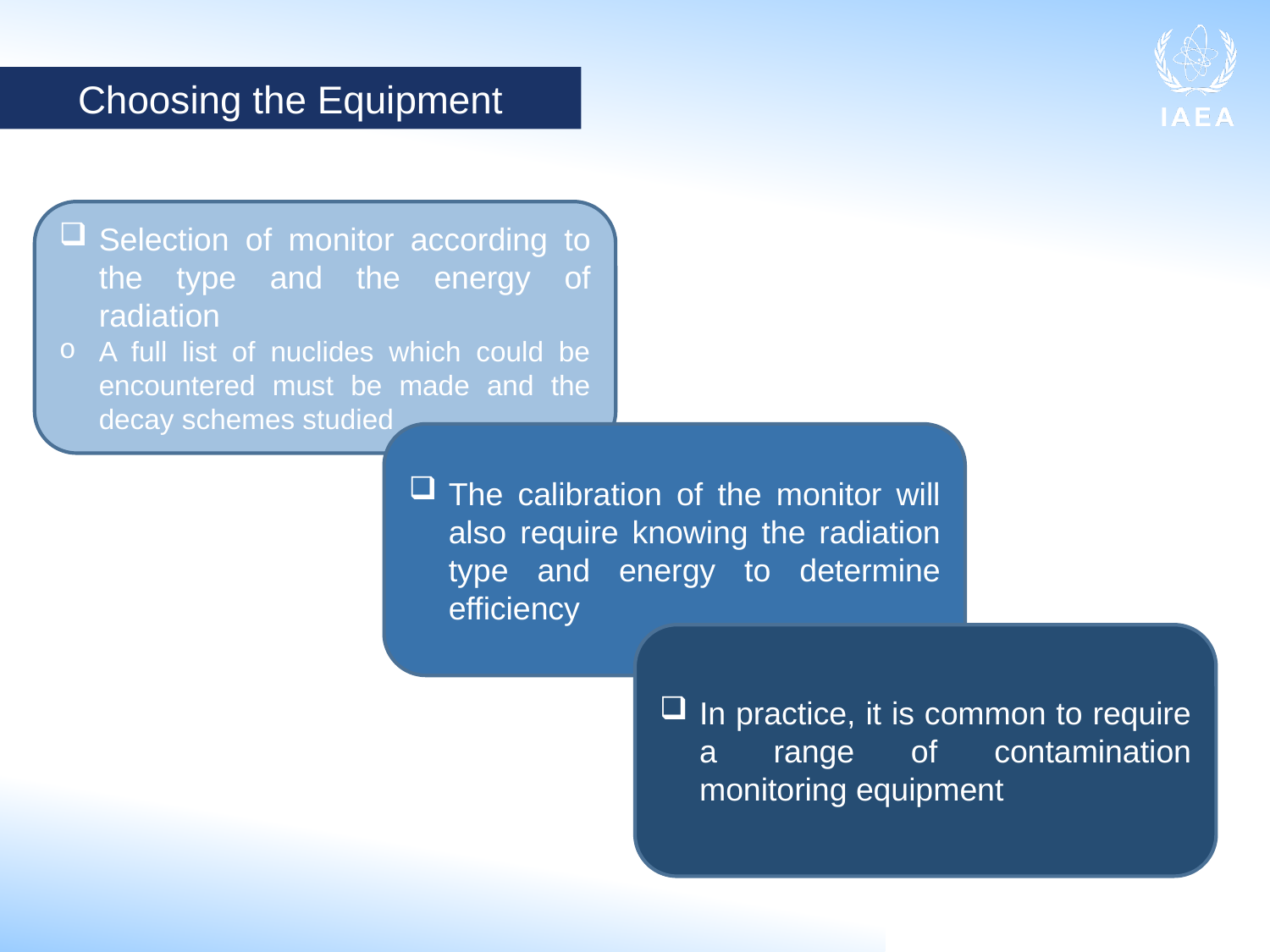

Choosing the Equipment
Selection of monitor according to the type and the energy of radiation
A full list of nuclides which could be encountered must be made and the decay schemes studied
The calibration of the monitor will also require knowing the radiation type and energy to determine efficiency
In practice, it is common to require a range of contamination monitoring equipment